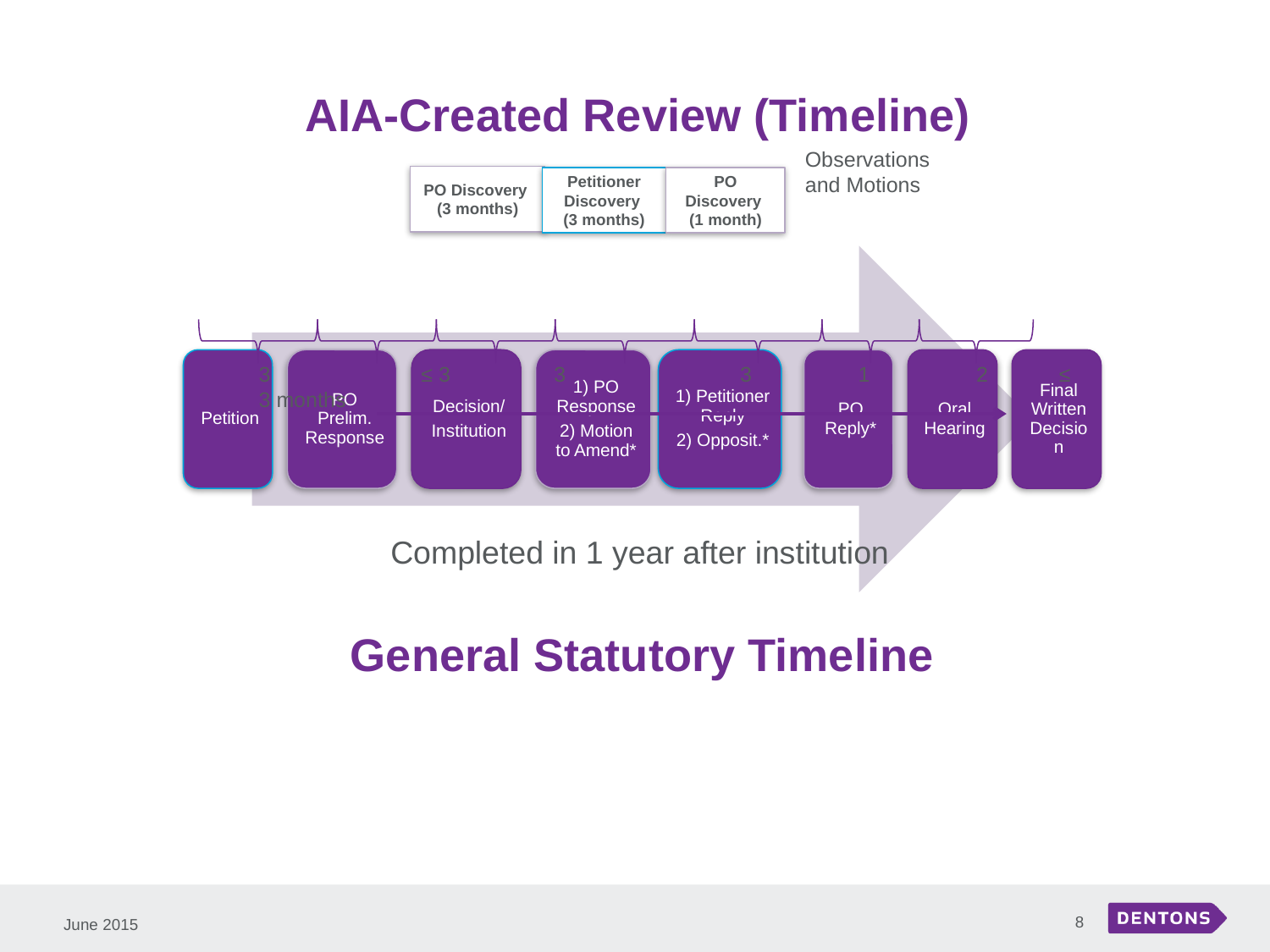

# AIA-Created Review (Timeline)
Observations
and Motions
PO Discovery
(3 months)
PO Discovery
(1 month)
Petitioner
Discovery
(3 months)
Petition
PO Prelim. Response
Decision/
Institution
1) PO Response
2) Motion to Amend*
1) Petitioner Reply
2) Opposit.*
PO Reply*
Oral Hearing
Final Written Decision

3	      ≤ 3	       3	                 3                  1                  2            ≤ 3 months
Completed in 1 year after institution
General Statutory Timeline
8
June 2015